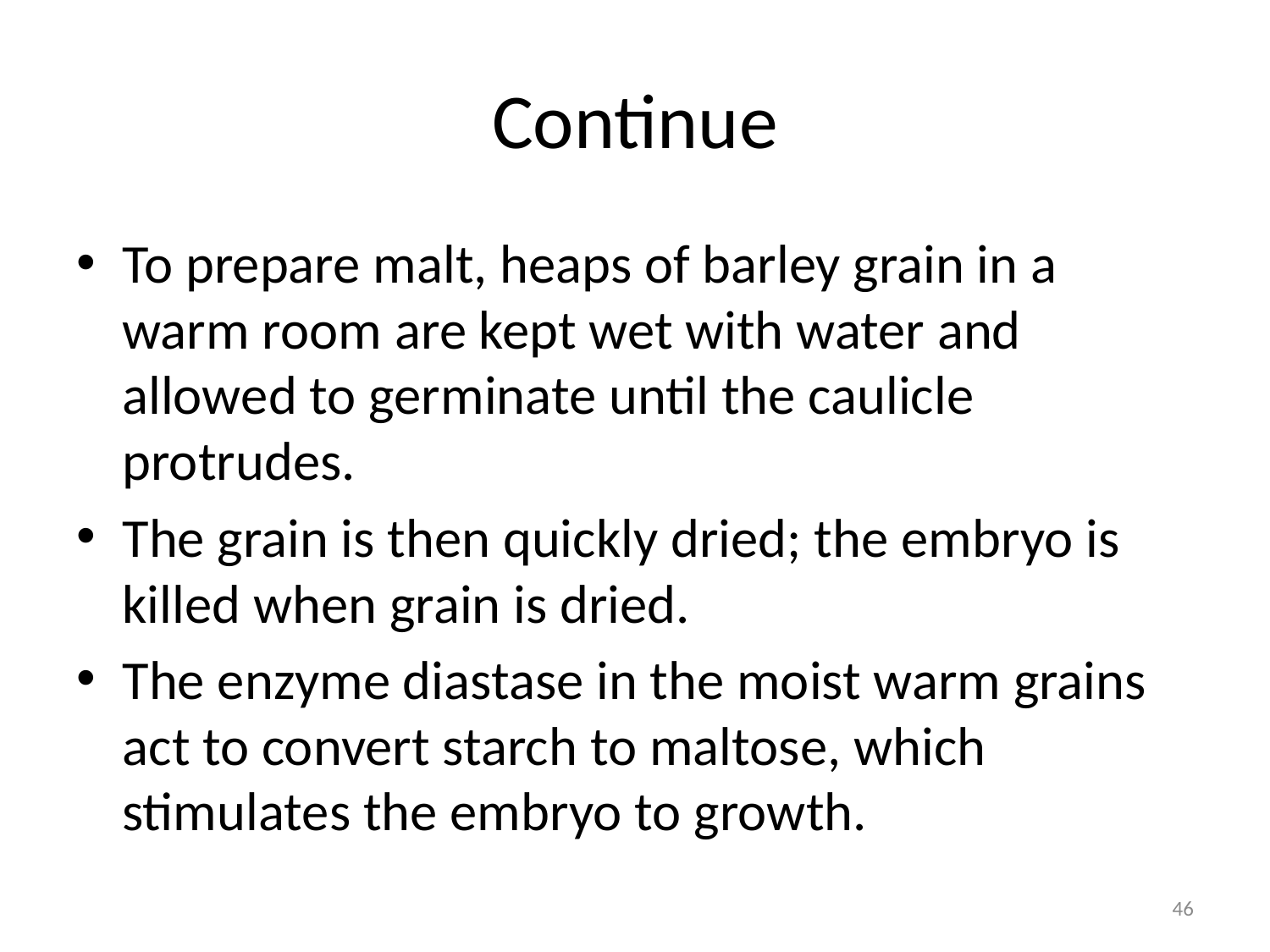

# Continue
To prepare malt, heaps of barley grain in a warm room are kept wet with water and allowed to germinate until the caulicle protrudes.
The grain is then quickly dried; the embryo is killed when grain is dried.
The enzyme diastase in the moist warm grains act to convert starch to maltose, which stimulates the embryo to growth.

46